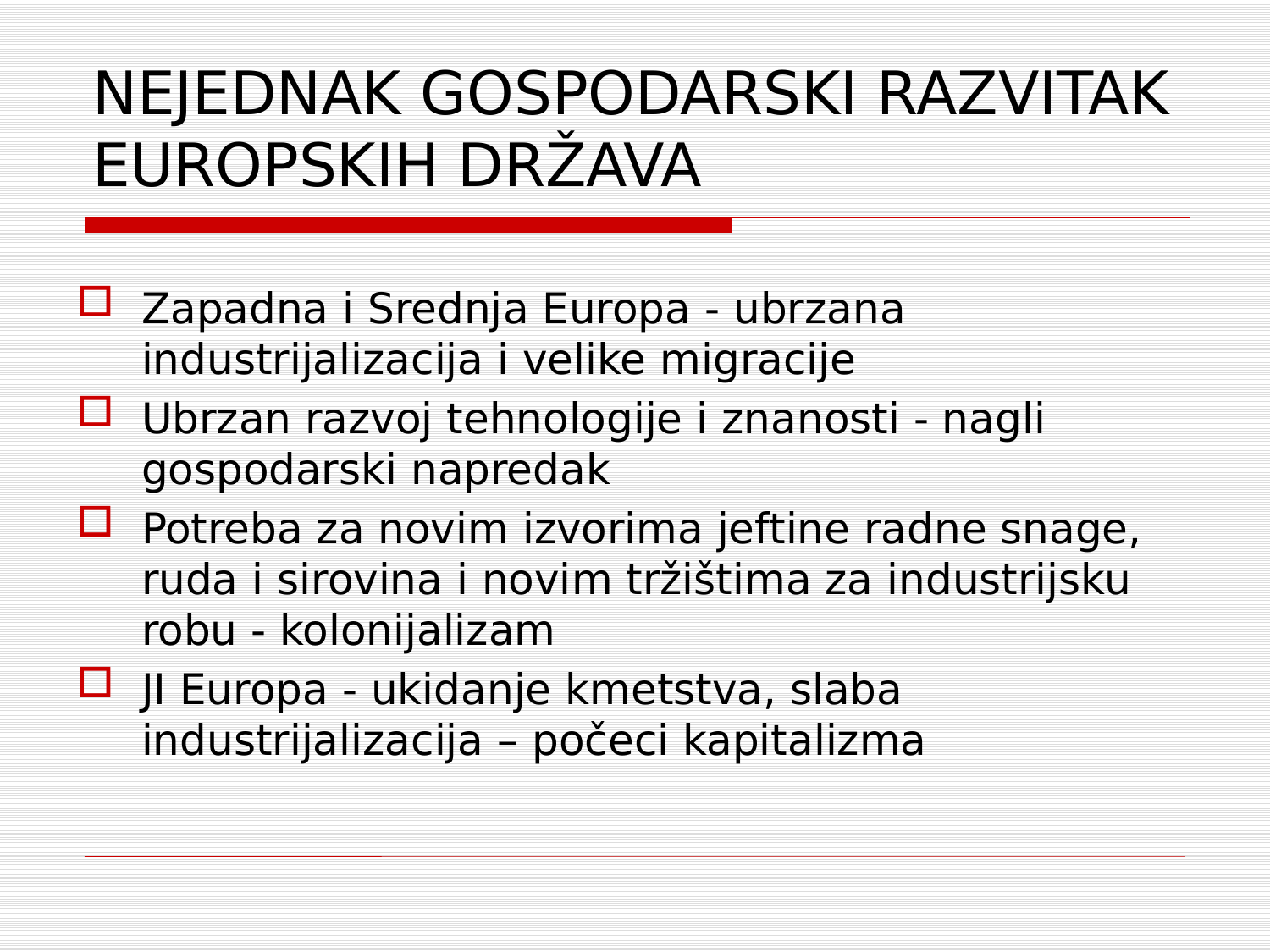

NEJEDNAK GOSPODARSKI RAZVITAK EUROPSKIH DRŽAVA

Zapadna i Srednja Europa - ubrzana industrijalizacija i velike migracije
Ubrzan razvoj tehnologije i znanosti - nagli gospodarski napredak
Potreba za novim izvorima jeftine radne snage, ruda i sirovina i novim tržištima za industrijsku robu - kolonijalizam
JI Europa - ukidanje kmetstva, slaba industrijalizacija – počeci kapitalizma